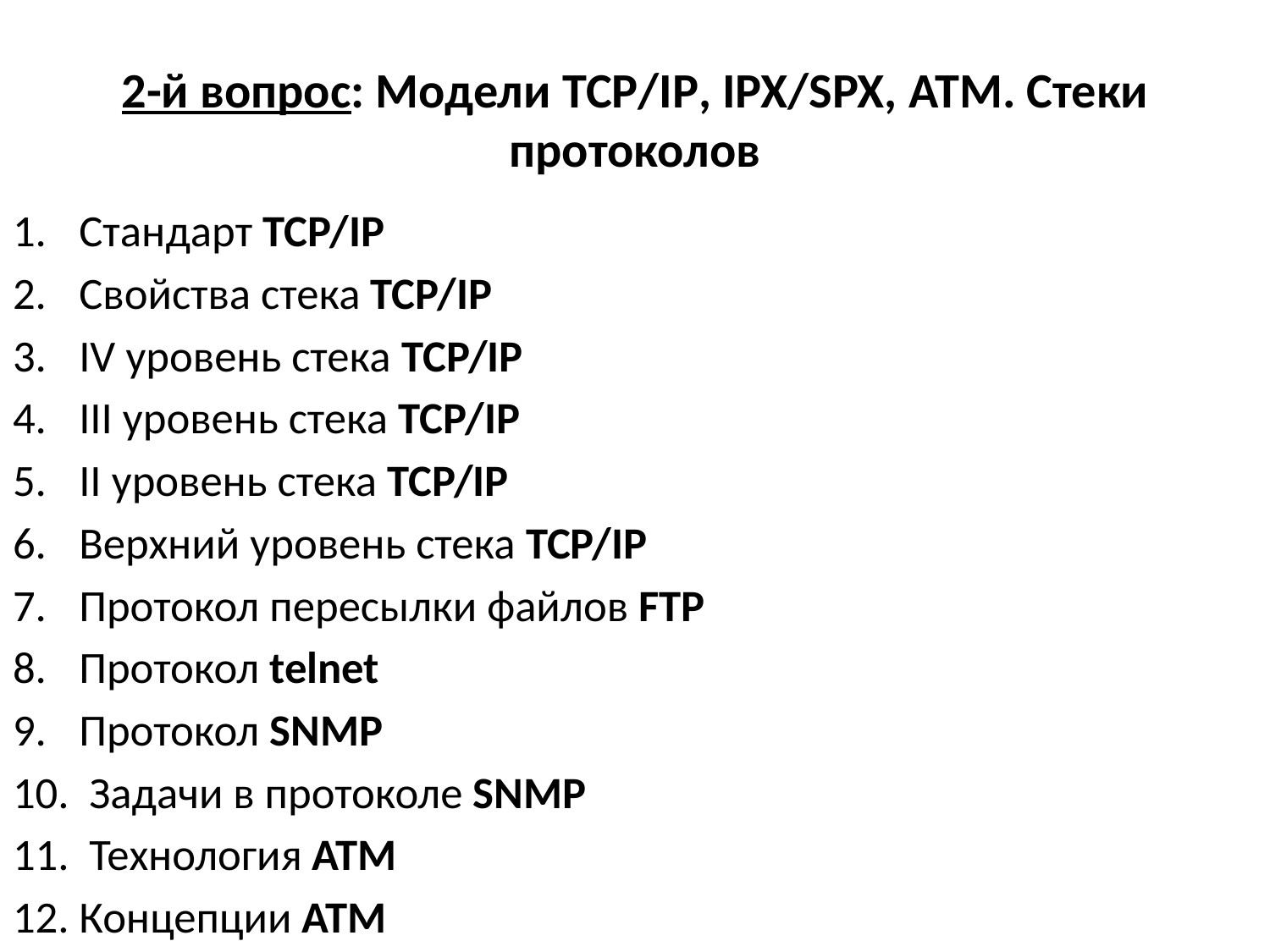

# 2-й вопрос: Модели TCP/IP, IPX/SPX, АТМ. Стеки протоколов
Стандарт TCP/IP
Свойства стека TCP/IP
IV уровень стека TCP/IP
III уровень стека TCP/IP
II уровень стека TCP/IP
Верхний уровень стека TCP/IP
Протокол пересылки файлов FTP
Протокол telnet
Протокол SNMP
 Задачи в протоколе SNMP
 Технология АТМ
Концепции АТМ